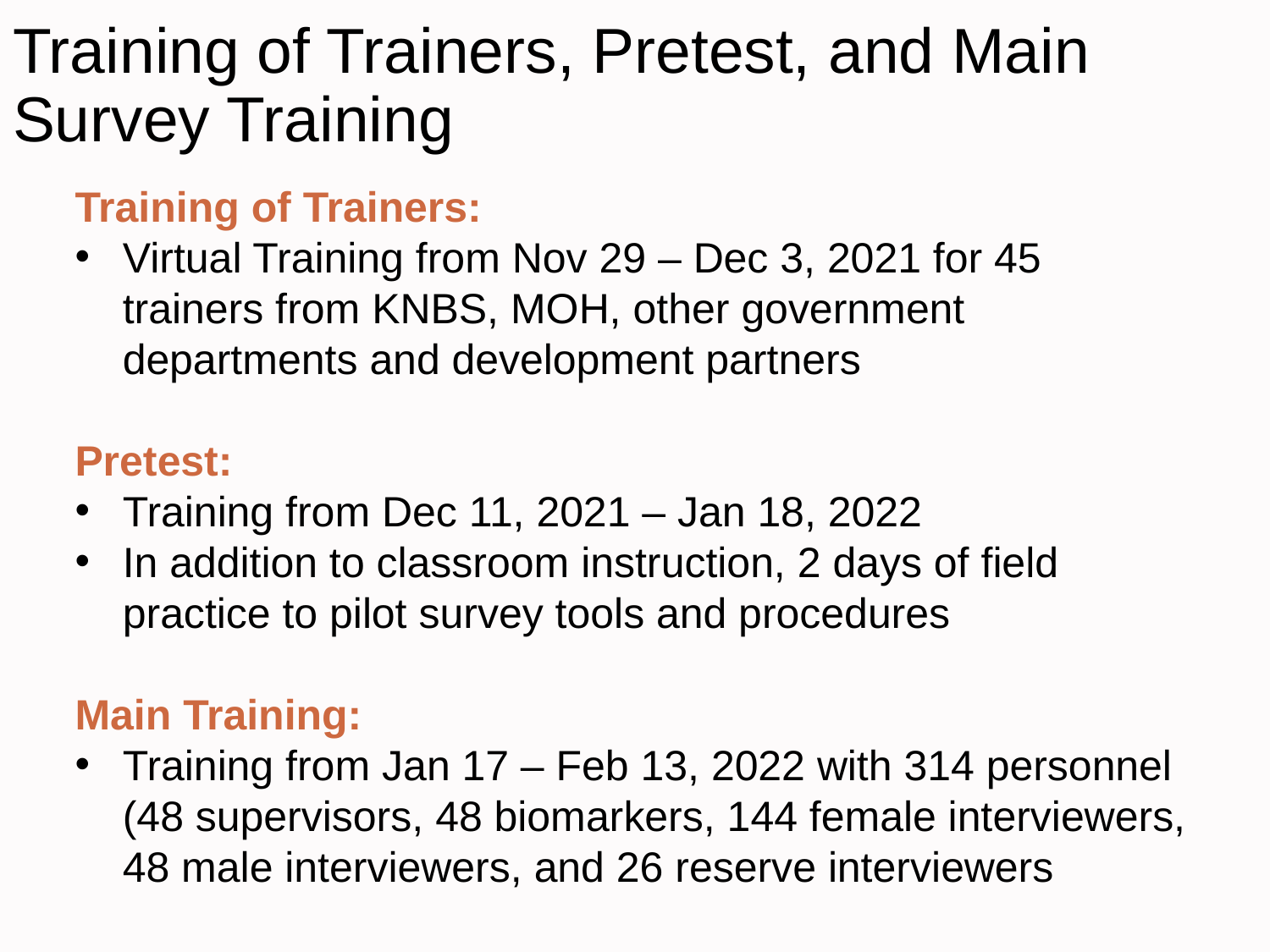

# Training of Trainers, Pretest, and Main Survey Training
Training of Trainers:
Virtual Training from Nov 29 – Dec 3, 2021 for 45 trainers from KNBS, MOH, other government departments and development partners

Pretest:
Training from Dec 11, 2021 – Jan 18, 2022
In addition to classroom instruction, 2 days of field practice to pilot survey tools and procedures

Main Training:
Training from Jan 17 – Feb 13, 2022 with 314 personnel (48 supervisors, 48 biomarkers, 144 female interviewers, 48 male interviewers, and 26 reserve interviewers